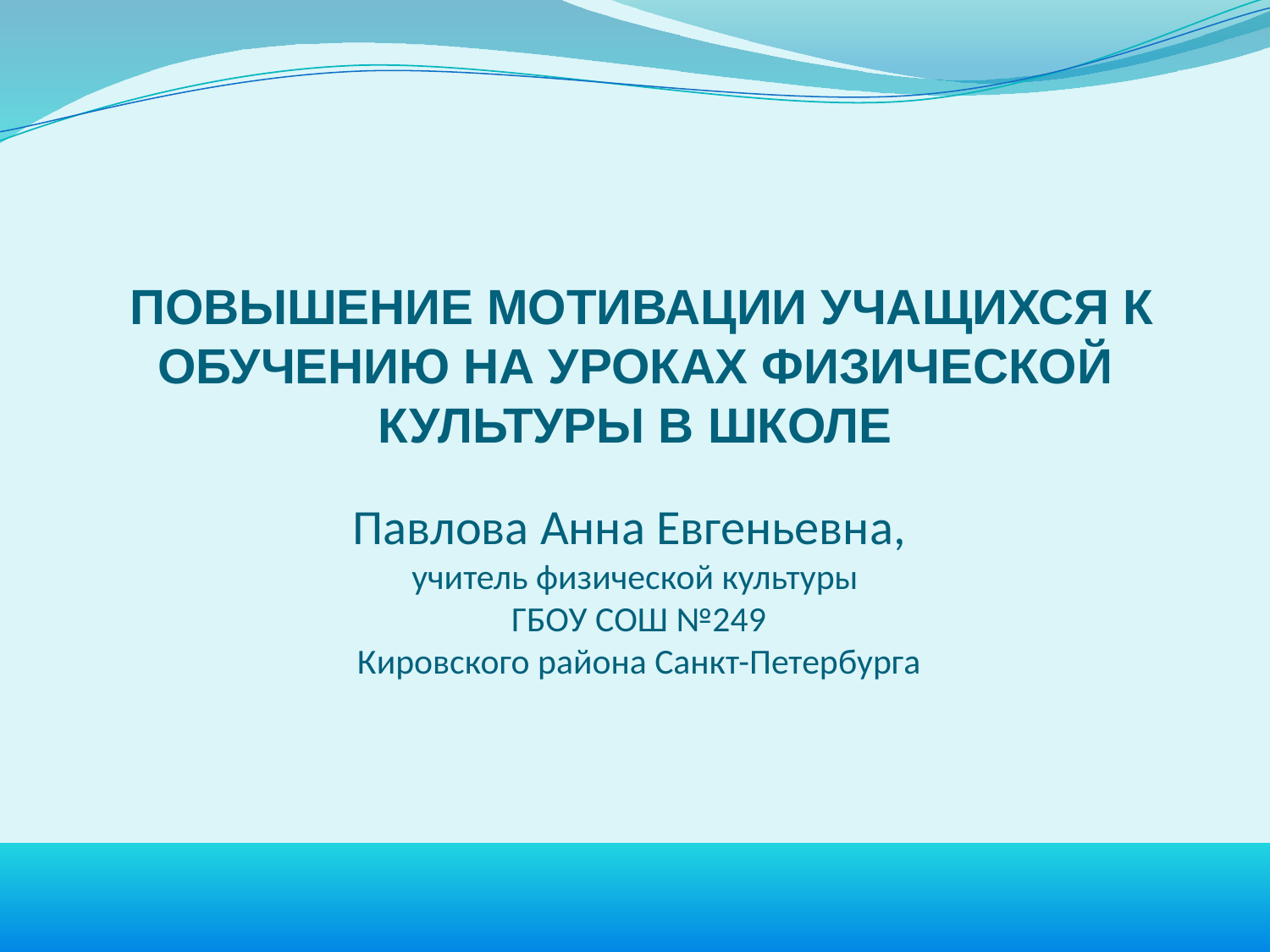

# ПОВЫШЕНИЕ МОТИВАЦИИ УЧАЩИХСЯ К ОБУЧЕНИЮ НА УРОКАХ ФИЗИЧЕСКОЙ КУЛЬТУРЫ В ШКОЛЕ Павлова Анна Евгеньевна, учитель физической культуры ГБОУ СОШ №249 Кировского района Санкт-Петербурга